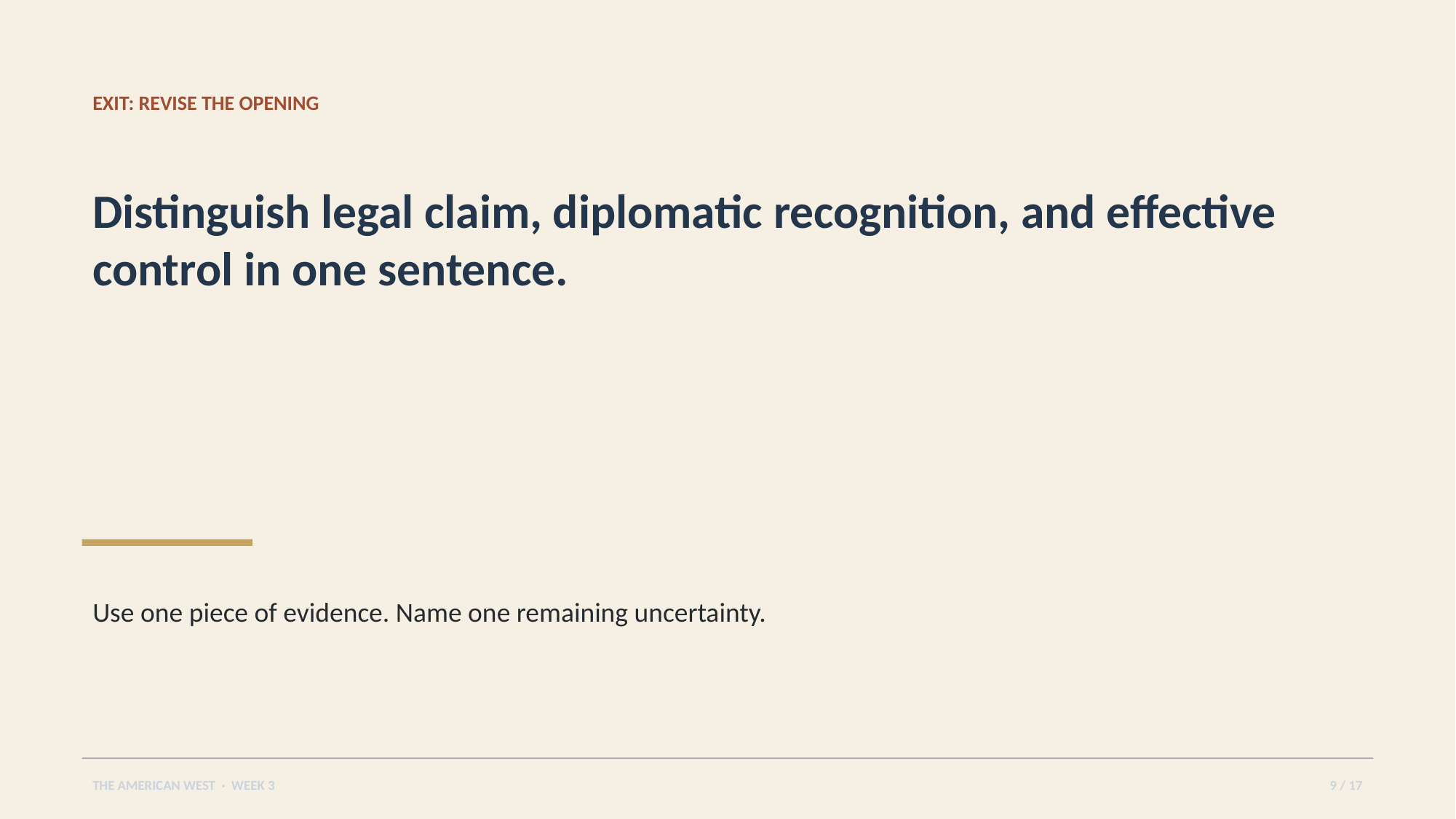

EXIT: REVISE THE OPENING
Distinguish legal claim, diplomatic recognition, and effective control in one sentence.

Use one piece of evidence. Name one remaining uncertainty.

THE AMERICAN WEST  ·  WEEK 3
9 / 17